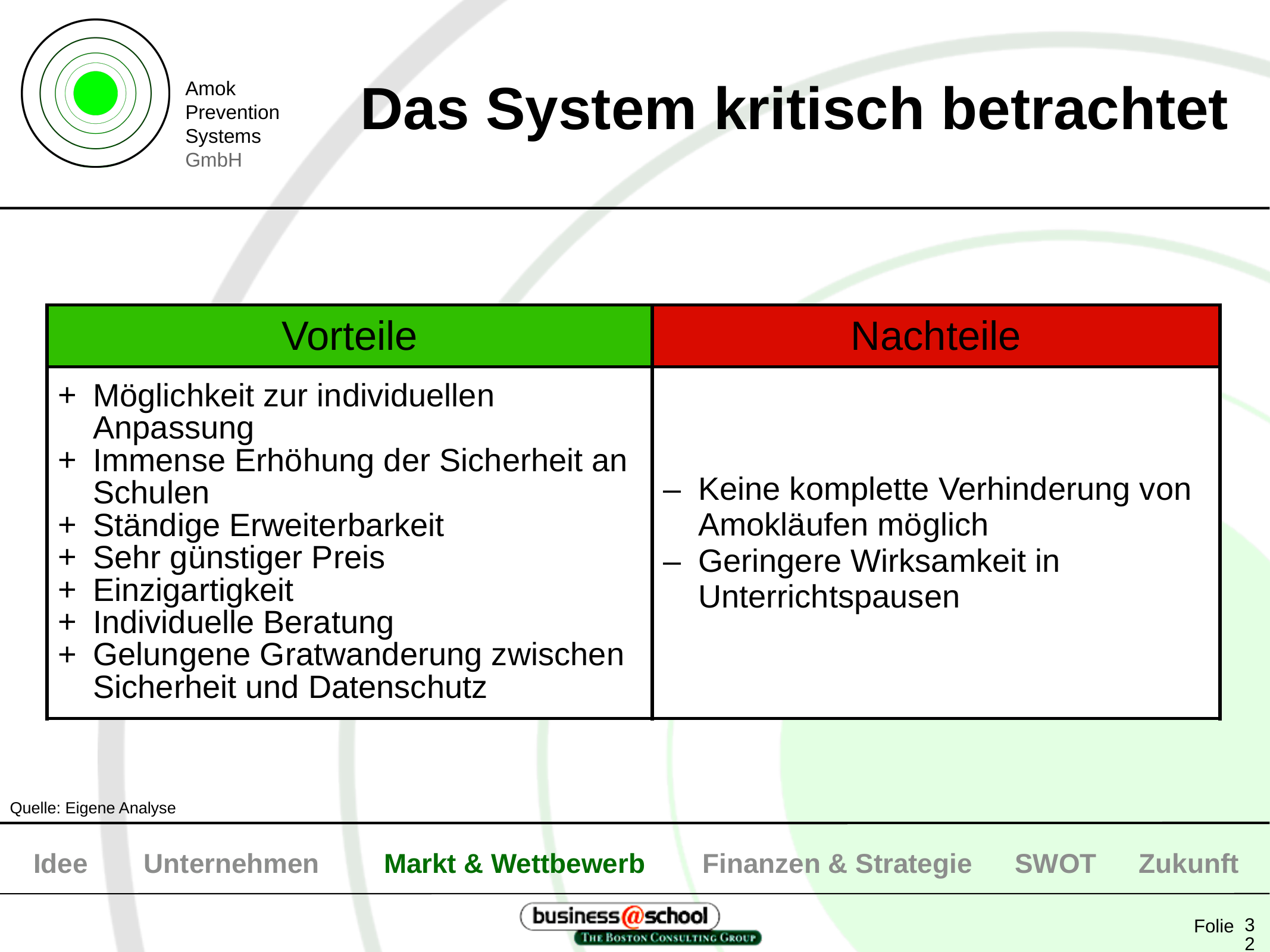

# Das System kritisch betrachtet
| Vorteile | Nachteile |
| --- | --- |
| Möglichkeit zur individuellen Anpassung Immense Erhöhung der Sicherheit an Schulen Ständige Erweiterbarkeit Sehr günstiger Preis Einzigartigkeit Individuelle Beratung Gelungene Gratwanderung zwischen Sicherheit und Datenschutz | Keine komplette Verhinderung von Amokläufen möglich Geringere Wirksamkeit in Unterrichtspausen |
Quelle: Eigene Analyse
Idee
Unternehmen
Markt & Wettbewerb
Finanzen & Strategie
SWOT
Zukunft
32